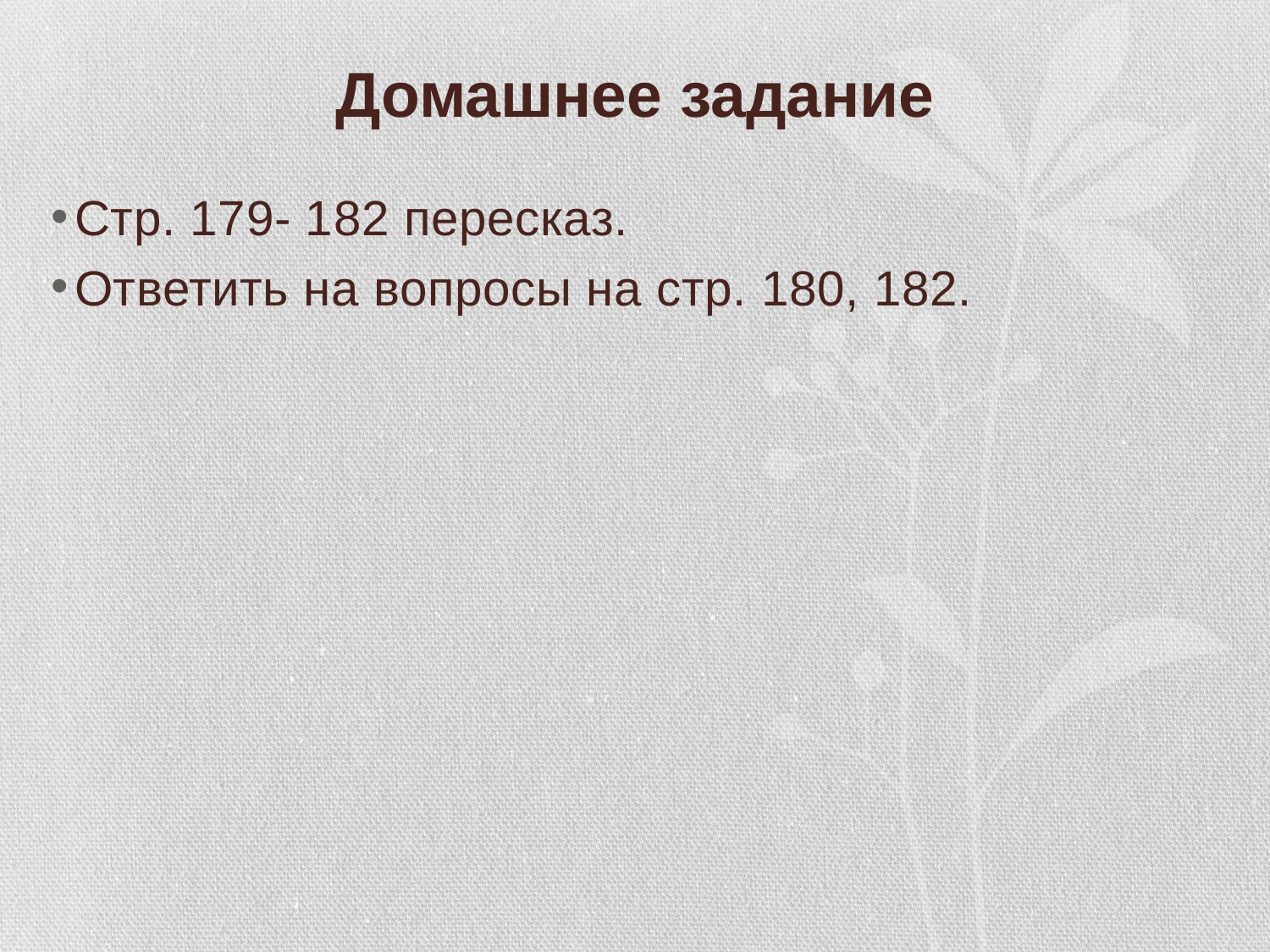

# Домашнее задание
Стр. 179- 182 пересказ.
Ответить на вопросы на стр. 180, 182.